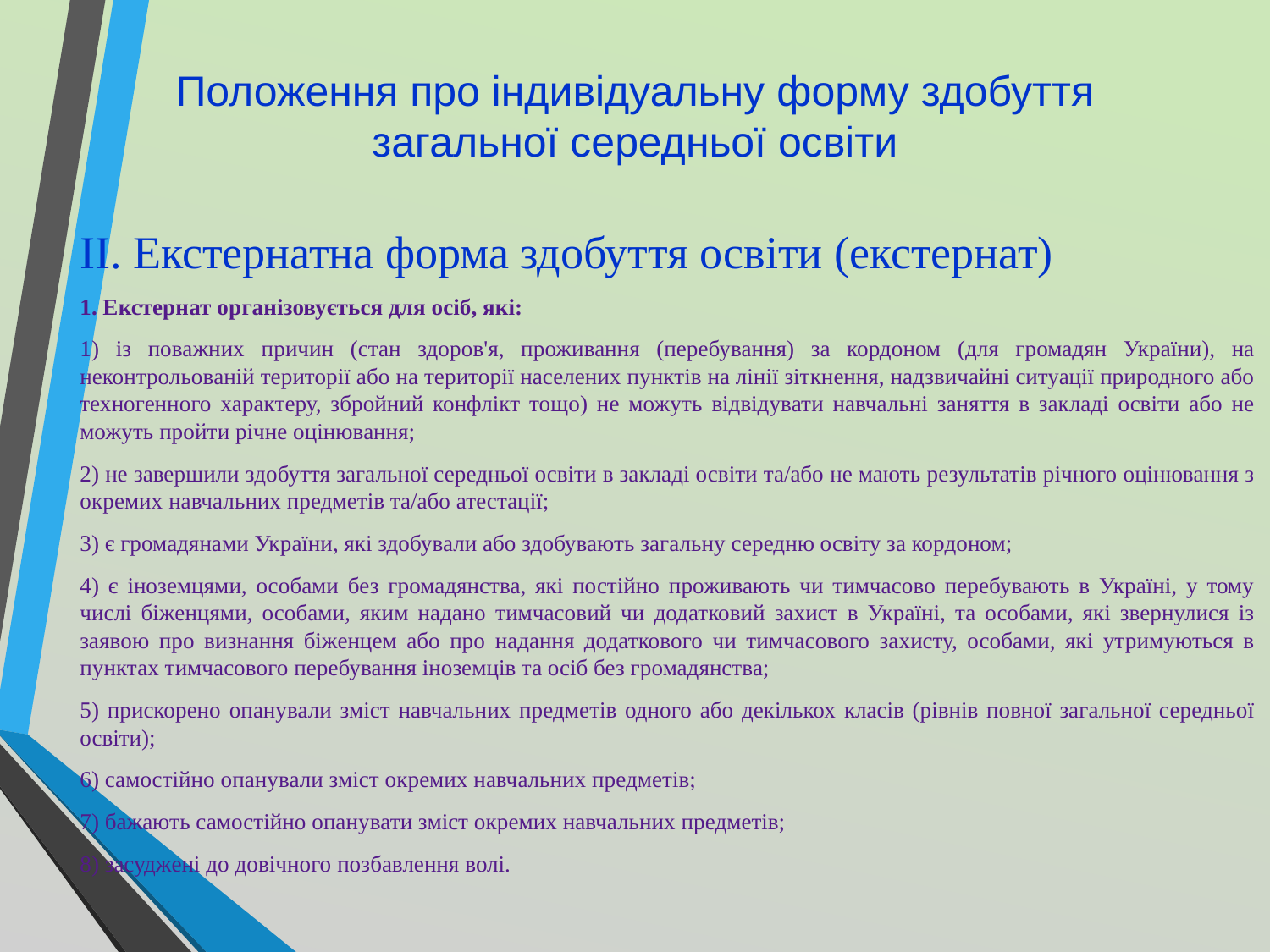

# Положення про індивідуальну форму здобуття загальної середньої освіти
II. Екстернатна форма здобуття освіти (екстернат)
1. Екстернат організовується для осіб, які:
1) із поважних причин (стан здоров'я, проживання (перебування) за кордоном (для громадян України), на неконтрольованій території або на території населених пунктів на лінії зіткнення, надзвичайні ситуації природного або техногенного характеру, збройний конфлікт тощо) не можуть відвідувати навчальні заняття в закладі освіти або не можуть пройти річне оцінювання;
2) не завершили здобуття загальної середньої освіти в закладі освіти та/або не мають результатів річного оцінювання з окремих навчальних предметів та/або атестації;
3) є громадянами України, які здобували або здобувають загальну середню освіту за кордоном;
4) є іноземцями, особами без громадянства, які постійно проживають чи тимчасово перебувають в Україні, у тому числі біженцями, особами, яким надано тимчасовий чи додатковий захист в Україні, та особами, які звернулися із заявою про визнання біженцем або про надання додаткового чи тимчасового захисту, особами, які утримуються в пунктах тимчасового перебування іноземців та осіб без громадянства;
5) прискорено опанували зміст навчальних предметів одного або декількох класів (рівнів повної загальної середньої освіти);
6) самостійно опанували зміст окремих навчальних предметів;
7) бажають самостійно опанувати зміст окремих навчальних предметів;
8) засуджені до довічного позбавлення волі.